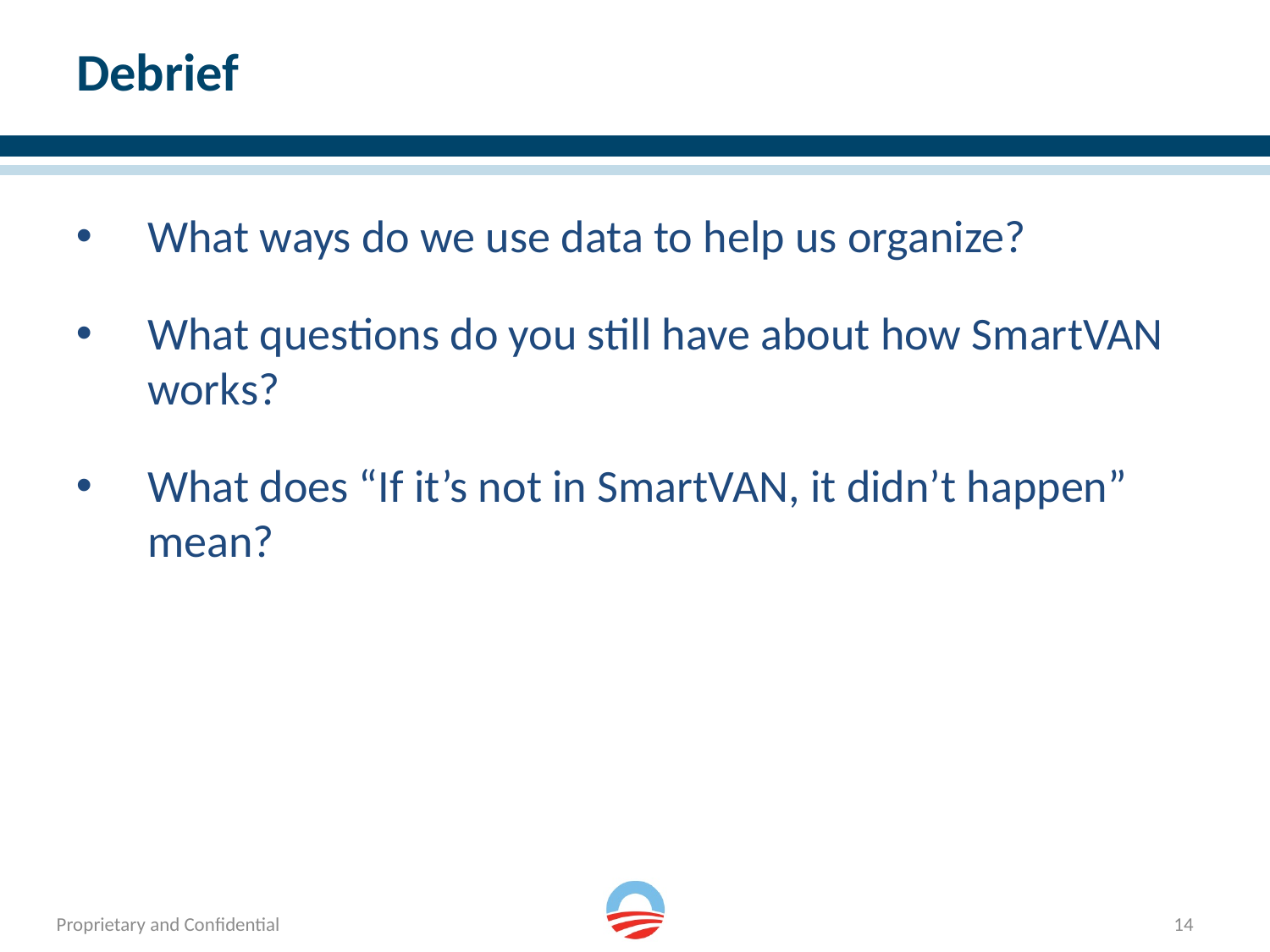

# Debrief
What ways do we use data to help us organize?
What questions do you still have about how SmartVAN works?
What does “If it’s not in SmartVAN, it didn’t happen” mean?
14